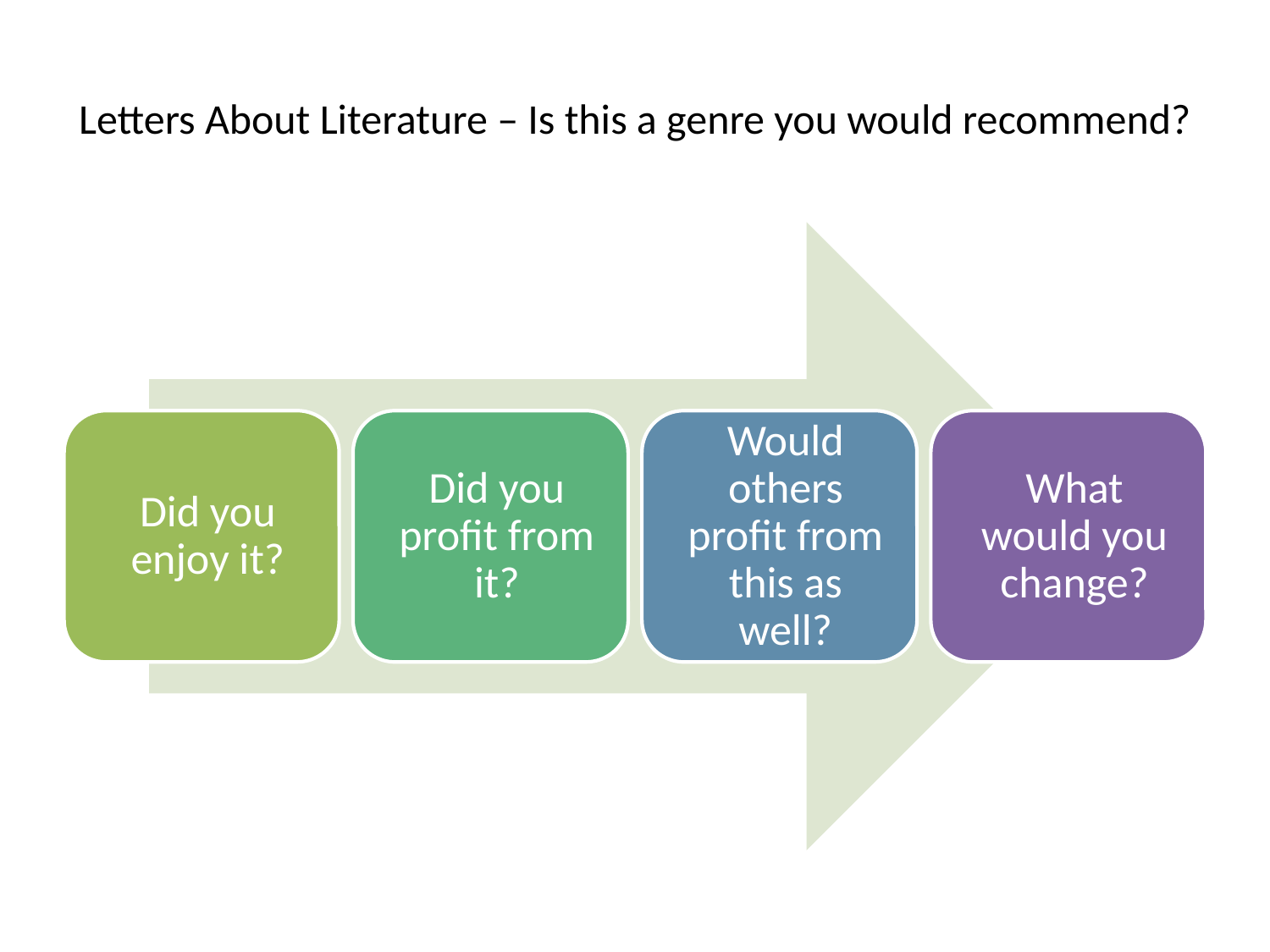

# Letters About Literature – Is this a genre you would recommend?
Did you enjoy it?
Did you profit from it?
Would others profit from this as well?
What would you change?